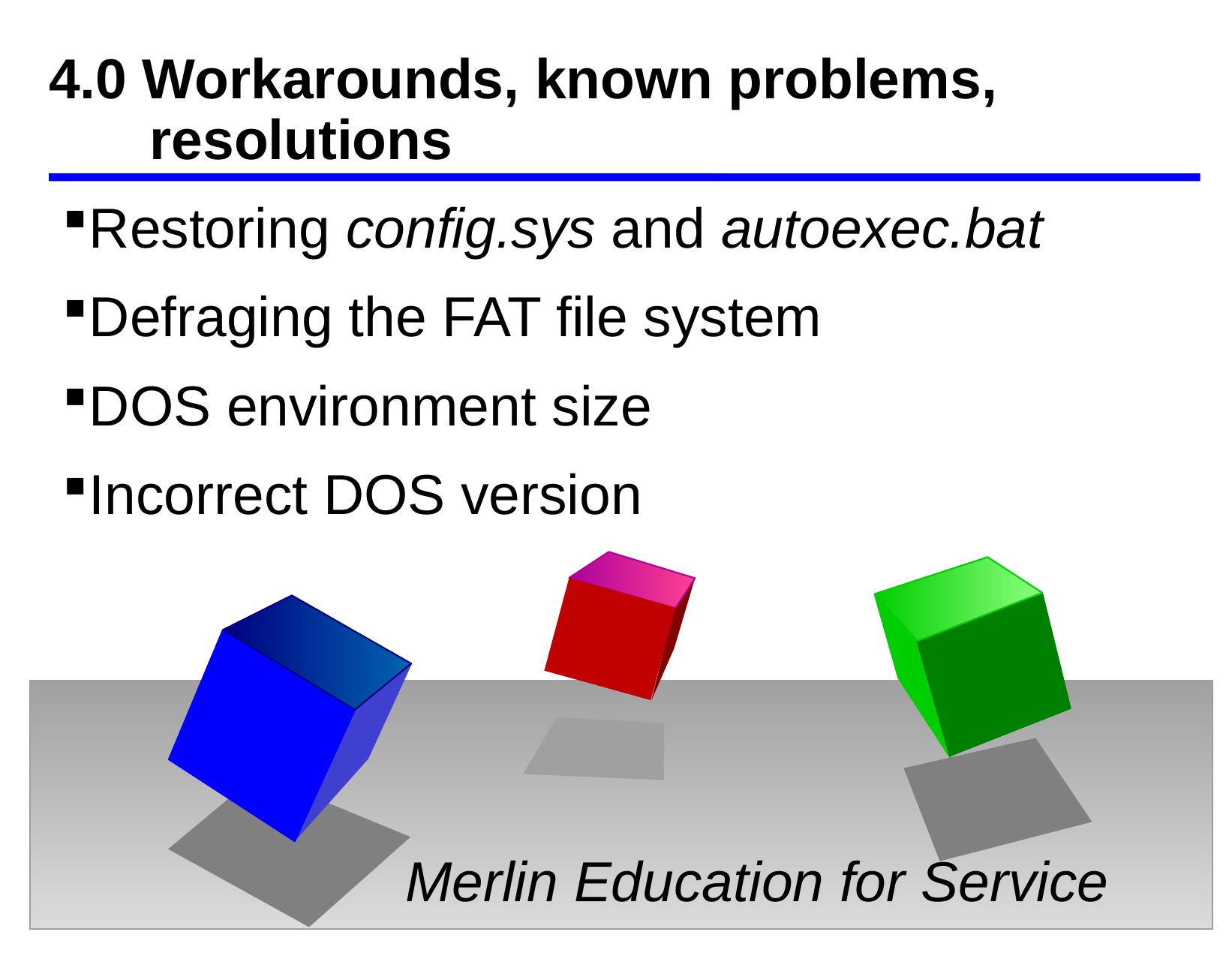

4.0 Workarounds, known problems, resolutions

Restoring config.sys and autoexec.bat
Defraging the FAT file system
DOS environment size
Incorrect DOS version

Merlin Education for Service